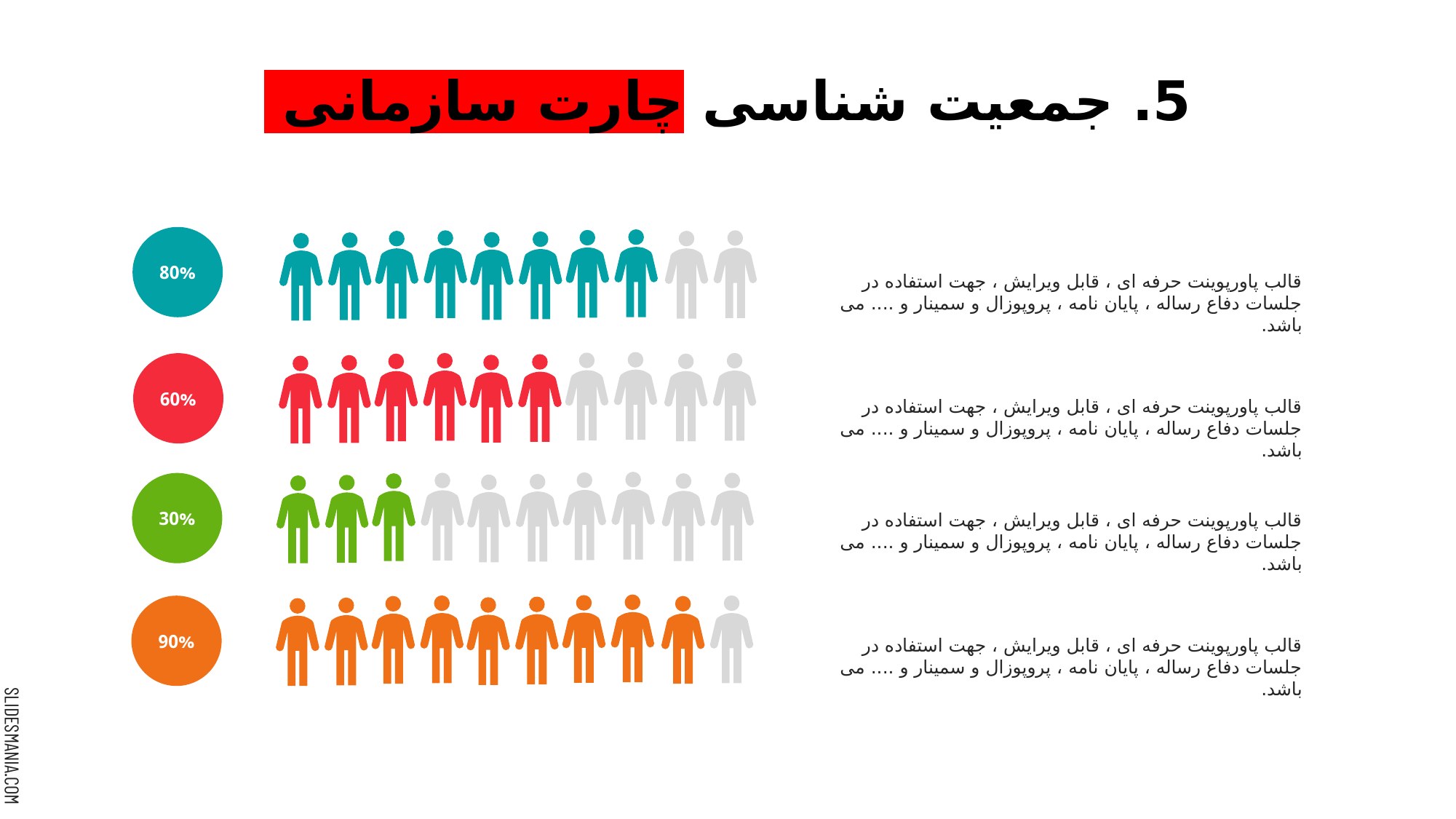

# 5. جمعیت شناسی چارت سازمانی
80%

قالب پاورپوينت حرفه ای ، قابل ویرایش ، جهت استفاده در جلسات دفاع رساله ، پایان نامه ، پروپوزال و سمینار و .... می باشد.

60%

قالب پاورپوينت حرفه ای ، قابل ویرایش ، جهت استفاده در جلسات دفاع رساله ، پایان نامه ، پروپوزال و سمینار و .... می باشد.

30%

قالب پاورپوينت حرفه ای ، قابل ویرایش ، جهت استفاده در جلسات دفاع رساله ، پایان نامه ، پروپوزال و سمینار و .... می باشد.

90%

قالب پاورپوينت حرفه ای ، قابل ویرایش ، جهت استفاده در جلسات دفاع رساله ، پایان نامه ، پروپوزال و سمینار و .... می باشد.